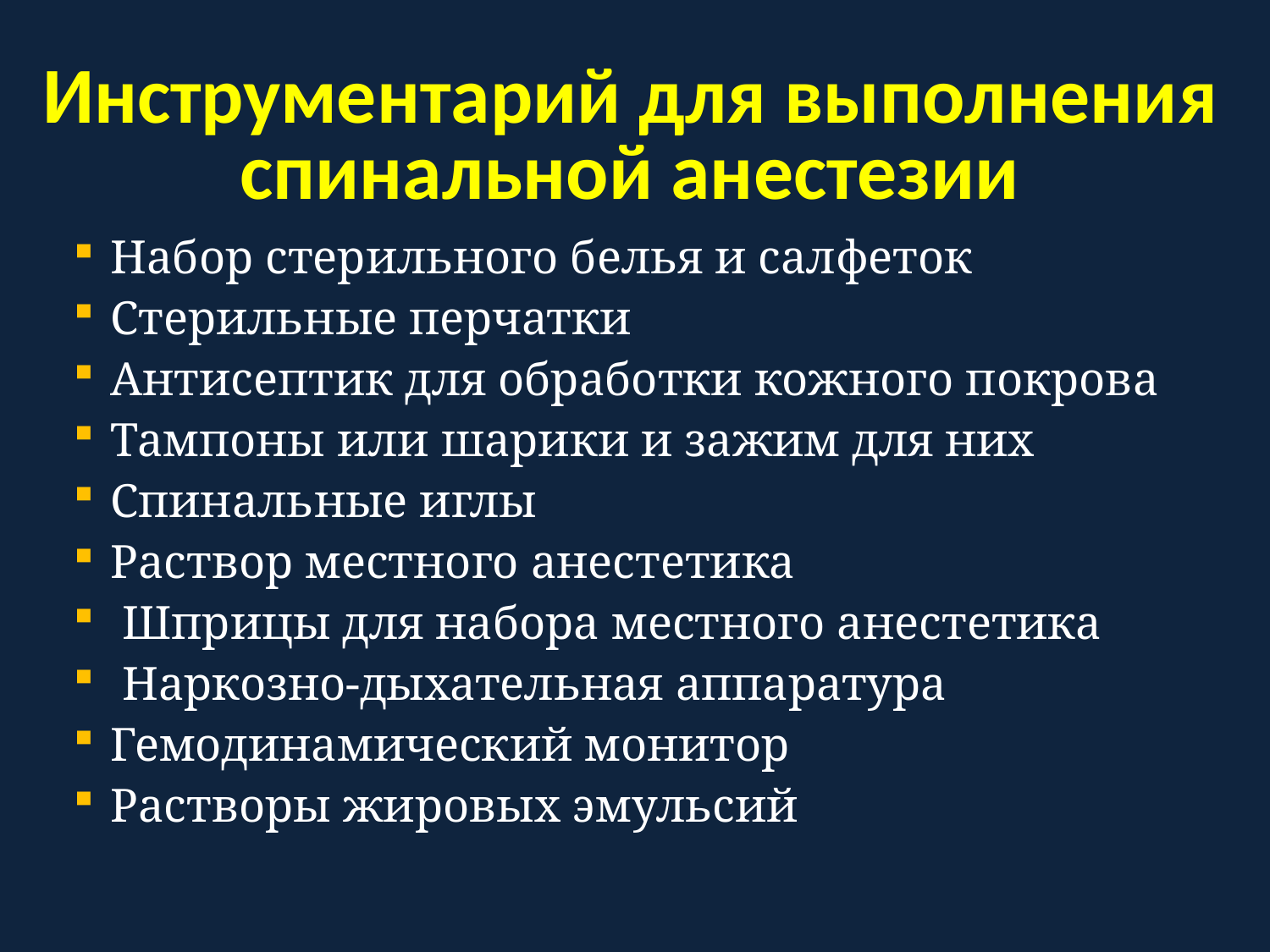

Инструментарий для выполнения спинальной анестезии
Набор стерильного белья и салфеток
Стерильные перчатки
Антисептик для обработки кожного покрова
Тампоны или шарики и зажим для них
Спинальные иглы
Раствор местного анестетика
 Шприцы для набора местного анестетика
 Наркозно-дыхательная аппаратура
Гемодинамический монитор
Растворы жировых эмульсий